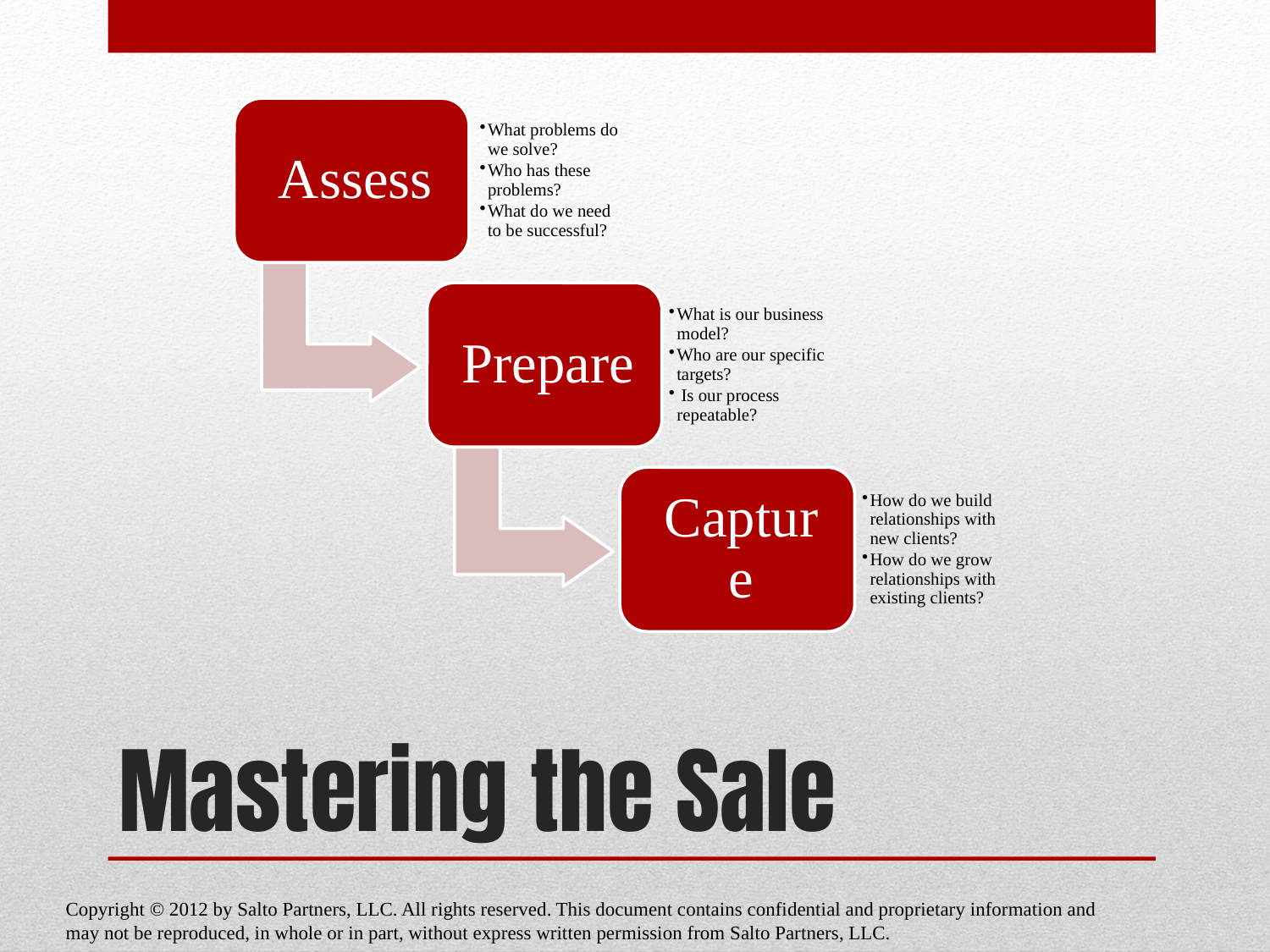

Assess
What problems do we solve?
Who has these problems?
What do we need to be successful?
Prepare
What is our business model?
Who are our specific targets?
 Is our process   repeatable?
Capture
How do we build relationships with new clients?
How do we grow relationships with existing clients?
# Mastering the Sale